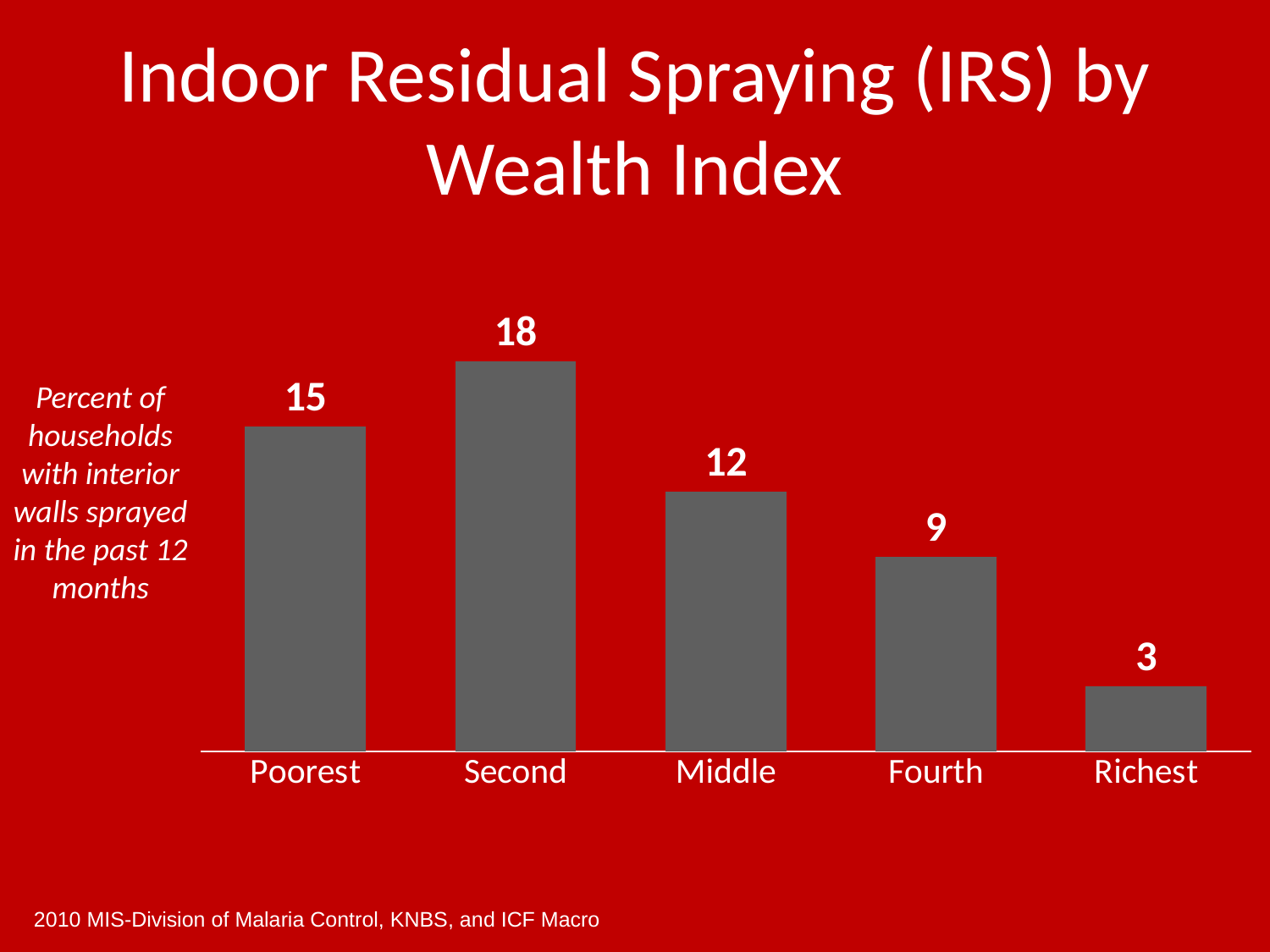

# Indoor Residual Spraying (IRS) by Wealth Index

### Chart

| Category |  |
|---|---|
| Poorest | 15.0 |
| Second | 18.0 |
| Middle | 12.0 |
| Fourth | 9.0 |
| Richest | 3.0 |
Percent of households with interior walls sprayed in the past 12 months
2010 MIS-Division of Malaria Control, KNBS, and ICF Macro